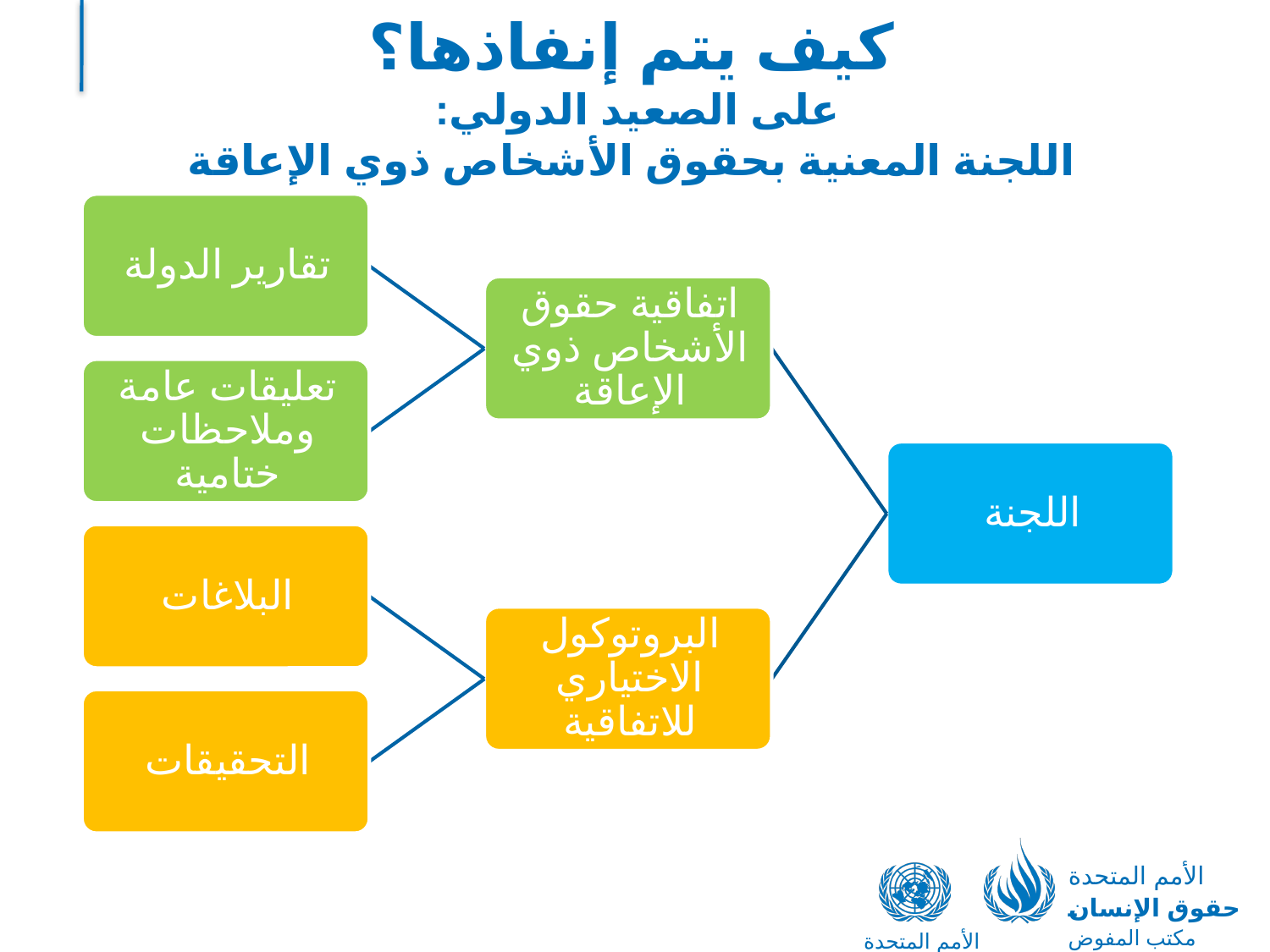

# كيف يتم إنفاذها؟ على الصعيد الدولي: اللجنة المعنية بحقوق الأشخاص ذوي الإعاقة

اللجنة

اتفاقية حقوق الأشخاص ذوي الإعاقة

تقارير الدولة

تعليقات عامة وملاحظات ختامية

البروتوكول الاختياري للاتفاقية

البلاغات

التحقيقات
الأمم المتحدة
حقوق الإنسان
مكتب المفوض السامي
الأمم المتحدة